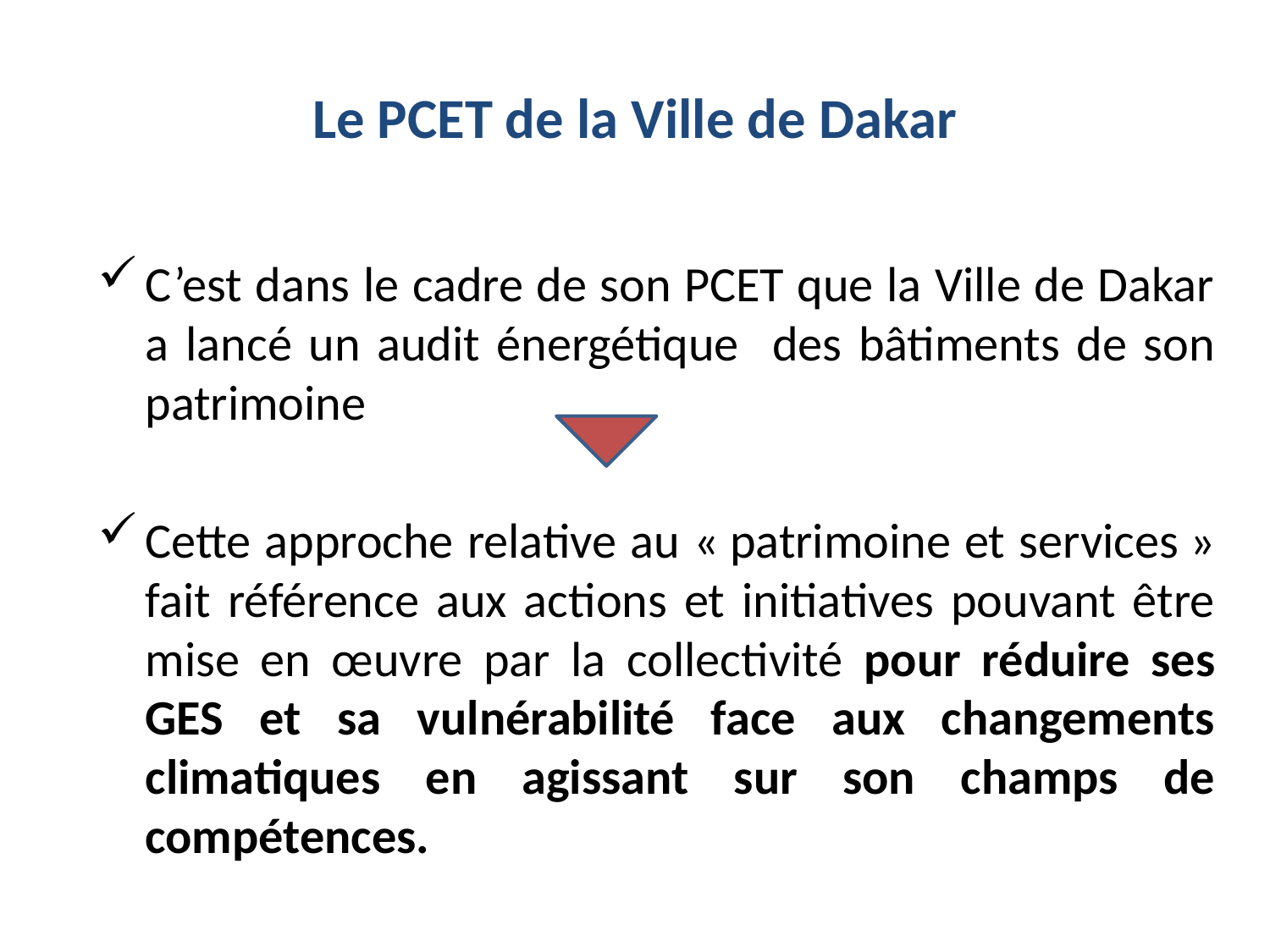

# Le PCET de la Ville de Dakar
C’est dans le cadre de son PCET que la Ville de Dakar a lancé un audit énergétique  des bâtiments de son patrimoine

Cette approche relative au « patrimoine et services » fait référence aux actions et initiatives pouvant être mise en œuvre par la collectivité pour réduire ses GES et sa vulnérabilité face aux changements climatiques en agissant sur son champs de compétences.